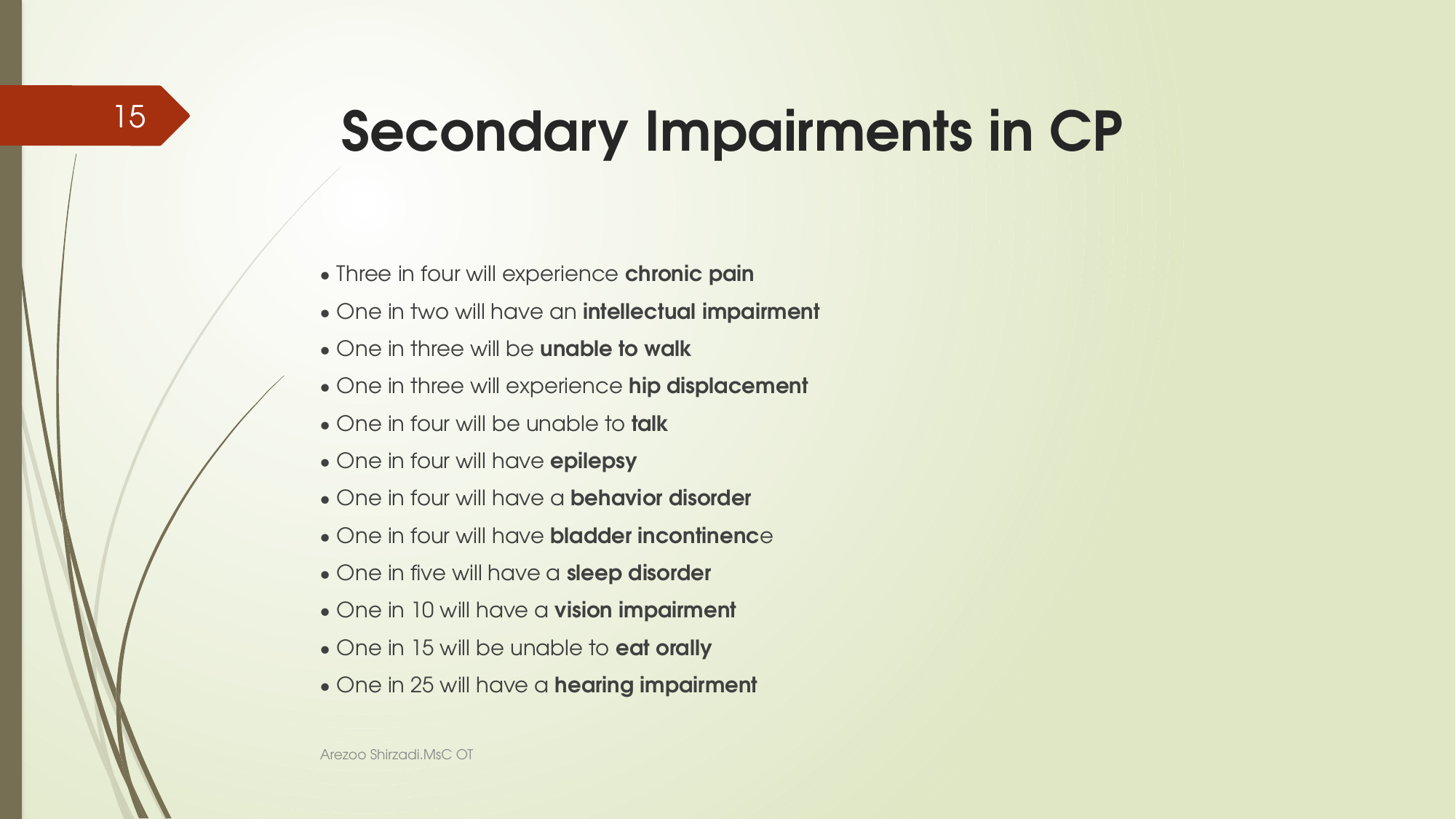

# Secondary Impairments in CP
15
• Three in four will experience chronic pain
• One in two will have an intellectual impairment
• One in three will be unable to walk
• One in three will experience hip displacement
• One in four will be unable to talk
• One in four will have epilepsy
• One in four will have a behavior disorder
• One in four will have bladder incontinence
• One in five will have a sleep disorder
• One in 10 will have a vision impairment
• One in 15 will be unable to eat orally
• One in 25 will have a hearing impairment
Arezoo Shirzadi.MsC OT